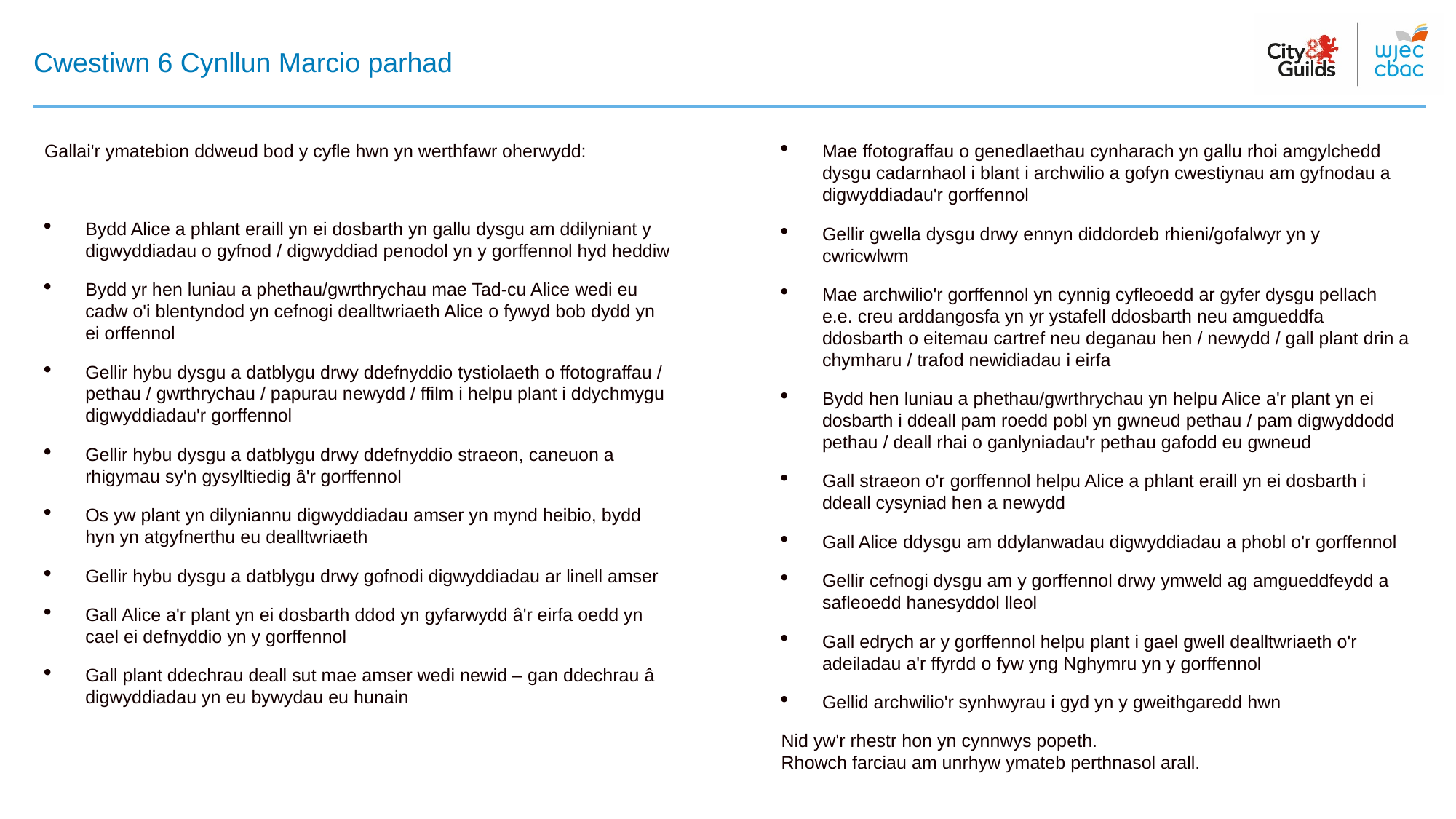

# Cwestiwn 6 Cynllun Marcio parhad
Gallai'r ymatebion ddweud bod y cyfle hwn yn werthfawr oherwydd:

Bydd Alice a phlant eraill yn ei dosbarth yn gallu dysgu am ddilyniant y digwyddiadau o gyfnod / digwyddiad penodol yn y gorffennol hyd heddiw
Bydd yr hen luniau a phethau/gwrthrychau mae Tad-cu Alice wedi eu cadw o'i blentyndod yn cefnogi dealltwriaeth Alice o fywyd bob dydd yn ei orffennol
Gellir hybu dysgu a datblygu drwy ddefnyddio tystiolaeth o ffotograffau / pethau / gwrthrychau / papurau newydd / ffilm i helpu plant i ddychmygu digwyddiadau'r gorffennol
Gellir hybu dysgu a datblygu drwy ddefnyddio straeon, caneuon a rhigymau sy'n gysylltiedig â'r gorffennol
Os yw plant yn dilyniannu digwyddiadau amser yn mynd heibio, bydd hyn yn atgyfnerthu eu dealltwriaeth
Gellir hybu dysgu a datblygu drwy gofnodi digwyddiadau ar linell amser
Gall Alice a'r plant yn ei dosbarth ddod yn gyfarwydd â'r eirfa oedd yn cael ei defnyddio yn y gorffennol
Gall plant ddechrau deall sut mae amser wedi newid – gan ddechrau â digwyddiadau yn eu bywydau eu hunain

Mae ffotograffau o genedlaethau cynharach yn gallu rhoi amgylchedd dysgu cadarnhaol i blant i archwilio a gofyn cwestiynau am gyfnodau a digwyddiadau'r gorffennol
Gellir gwella dysgu drwy ennyn diddordeb rhieni/gofalwyr yn y cwricwlwm
Mae archwilio'r gorffennol yn cynnig cyfleoedd ar gyfer dysgu pellach e.e. creu arddangosfa yn yr ystafell ddosbarth neu amgueddfa ddosbarth o eitemau cartref neu deganau hen / newydd / gall plant drin a chymharu / trafod newidiadau i eirfa
Bydd hen luniau a phethau/gwrthrychau yn helpu Alice a'r plant yn ei dosbarth i ddeall pam roedd pobl yn gwneud pethau / pam digwyddodd pethau / deall rhai o ganlyniadau'r pethau gafodd eu gwneud
Gall straeon o'r gorffennol helpu Alice a phlant eraill yn ei dosbarth i ddeall cysyniad hen a newydd
Gall Alice ddysgu am ddylanwadau digwyddiadau a phobl o'r gorffennol
Gellir cefnogi dysgu am y gorffennol drwy ymweld ag amgueddfeydd a safleoedd hanesyddol lleol
Gall edrych ar y gorffennol helpu plant i gael gwell dealltwriaeth o'r adeiladau a'r ffyrdd o fyw yng Nghymru yn y gorffennol
Gellid archwilio'r synhwyrau i gyd yn y gweithgaredd hwn
Nid yw'r rhestr hon yn cynnwys popeth.
Rhowch farciau am unrhyw ymateb perthnasol arall.